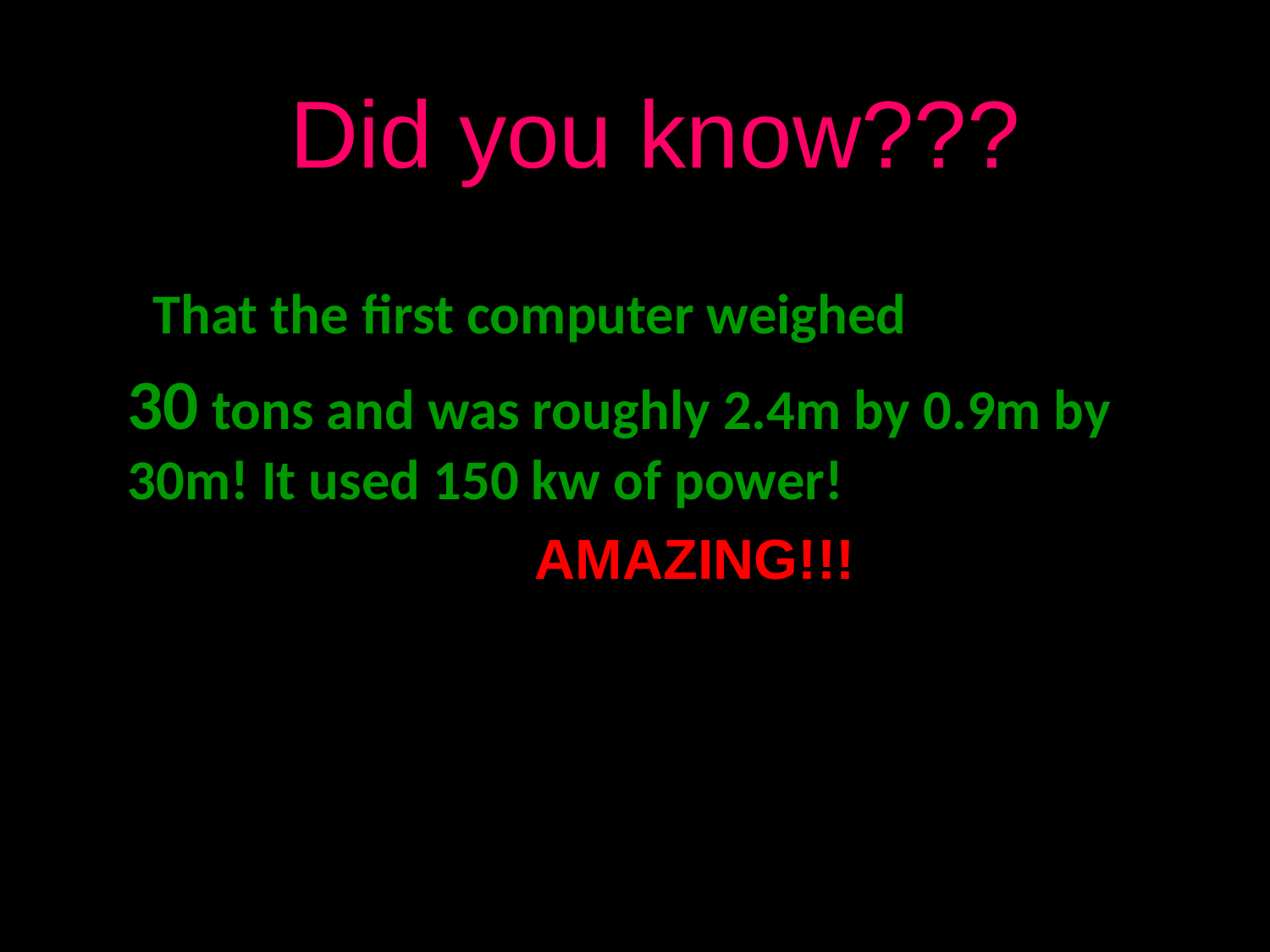

Did you know???

  That the first computer weighed
30 tons and was roughly 2.4m by 0.9m by 30m! It used 150 kw of power!
                          AMAZING!!!